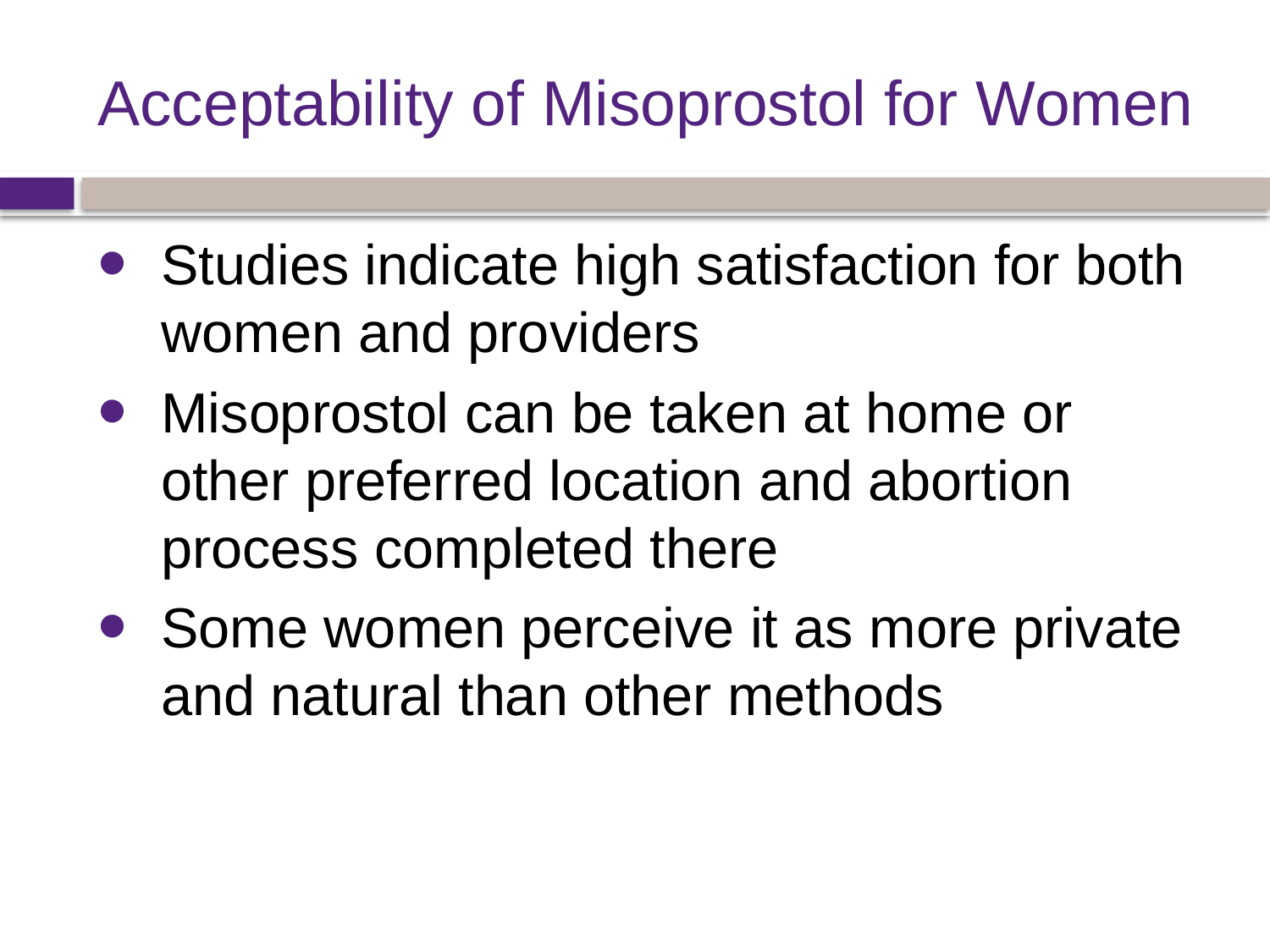

# Acceptability of Misoprostol for Women
Studies indicate high satisfaction for both women and providers
Misoprostol can be taken at home or other preferred location and abortion process completed there
Some women perceive it as more private and natural than other methods